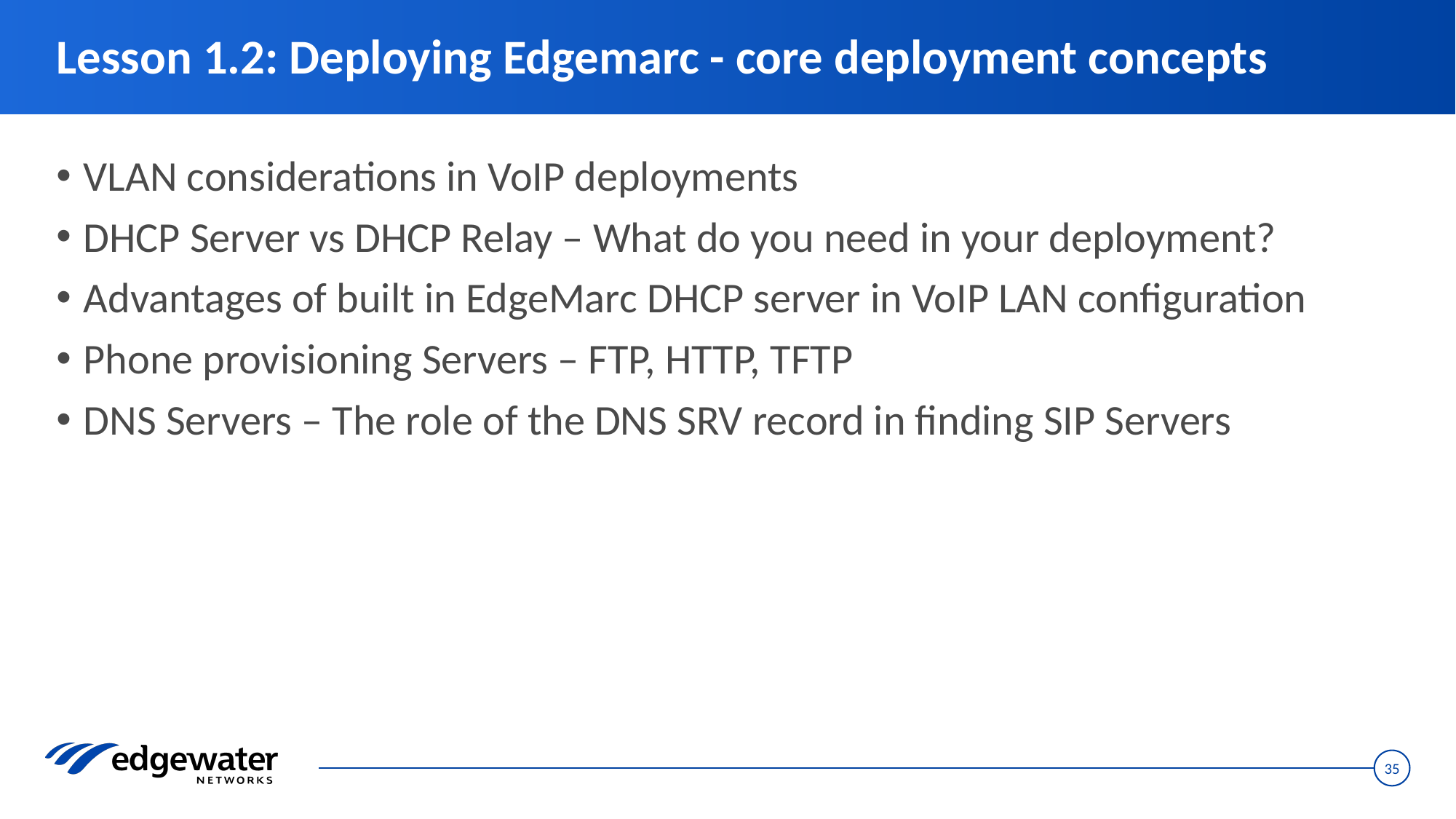

# Lesson 1.2: Deploying Edgemarc - core deployment concepts
VLAN considerations in VoIP deployments
DHCP Server vs DHCP Relay – What do you need in your deployment?
Advantages of built in EdgeMarc DHCP server in VoIP LAN configuration
Phone provisioning Servers – FTP, HTTP, TFTP
DNS Servers – The role of the DNS SRV record in finding SIP Servers